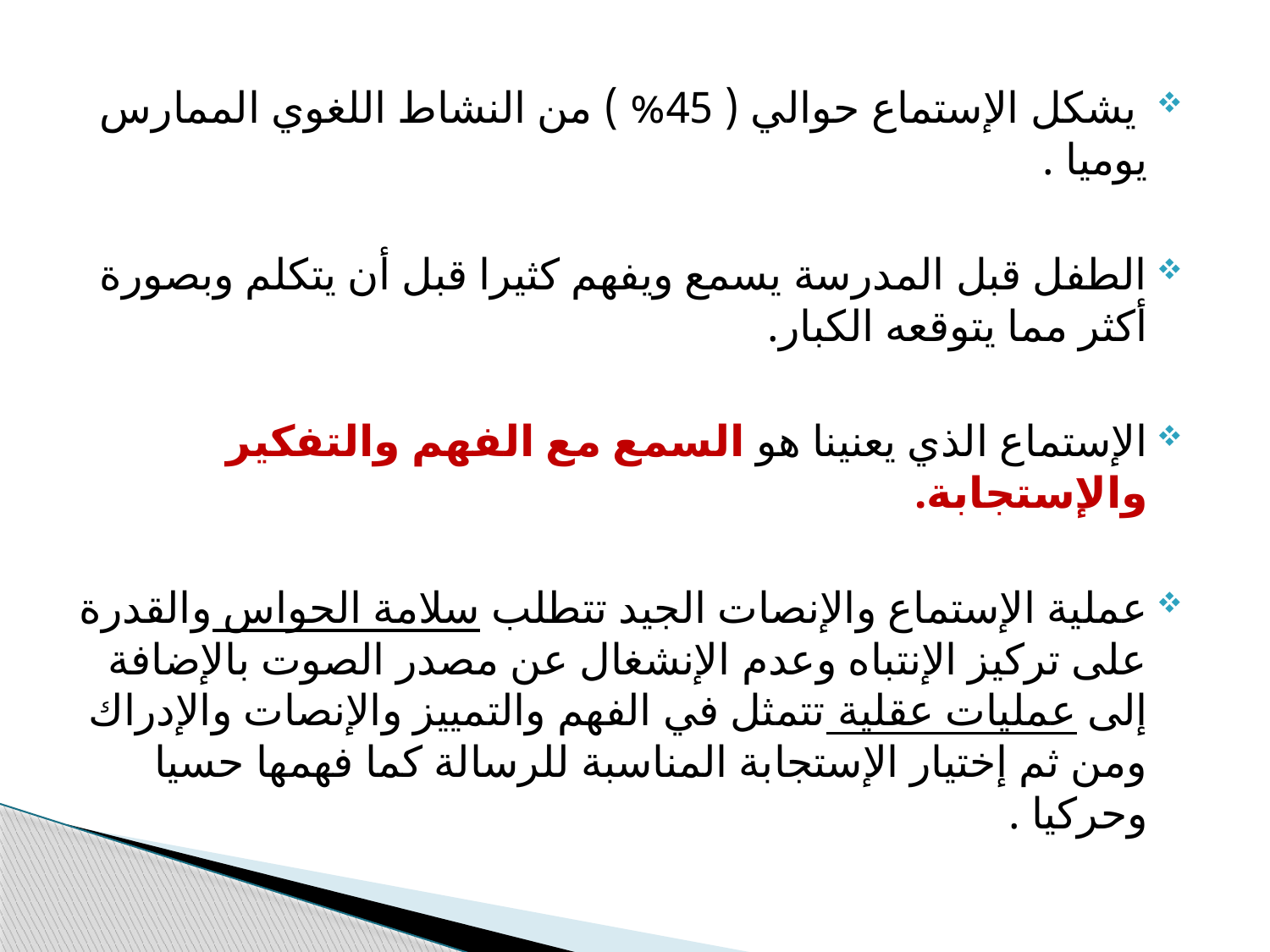

يشكل الإستماع حوالي ( 45% ) من النشاط اللغوي الممارس يوميا .

الطفل قبل المدرسة يسمع ويفهم كثيرا قبل أن يتكلم وبصورة أكثر مما يتوقعه الكبار.

الإستماع الذي يعنينا هو السمع مع الفهم والتفكير والإستجابة.

عملية الإستماع والإنصات الجيد تتطلب سلامة الحواس والقدرة على تركيز الإنتباه وعدم الإنشغال عن مصدر الصوت بالإضافة إلى عمليات عقلية تتمثل في الفهم والتمييز والإنصات والإدراك ومن ثم إختيار الإستجابة المناسبة للرسالة كما فهمها حسيا وحركيا .